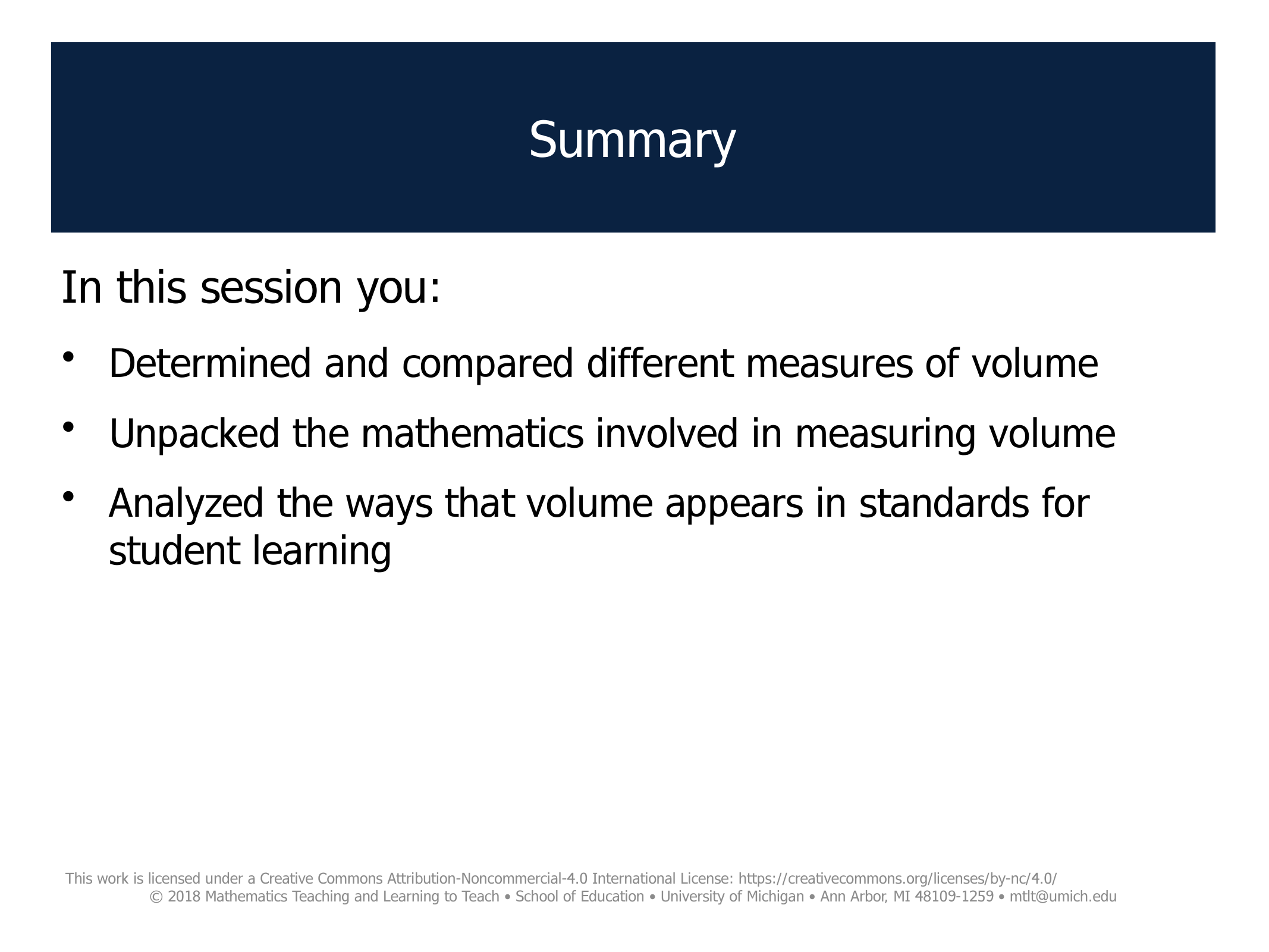

# Summary
In this session you:
Determined and compared different measures of volume
Unpacked the mathematics involved in measuring volume
Analyzed the ways that volume appears in standards for student learning